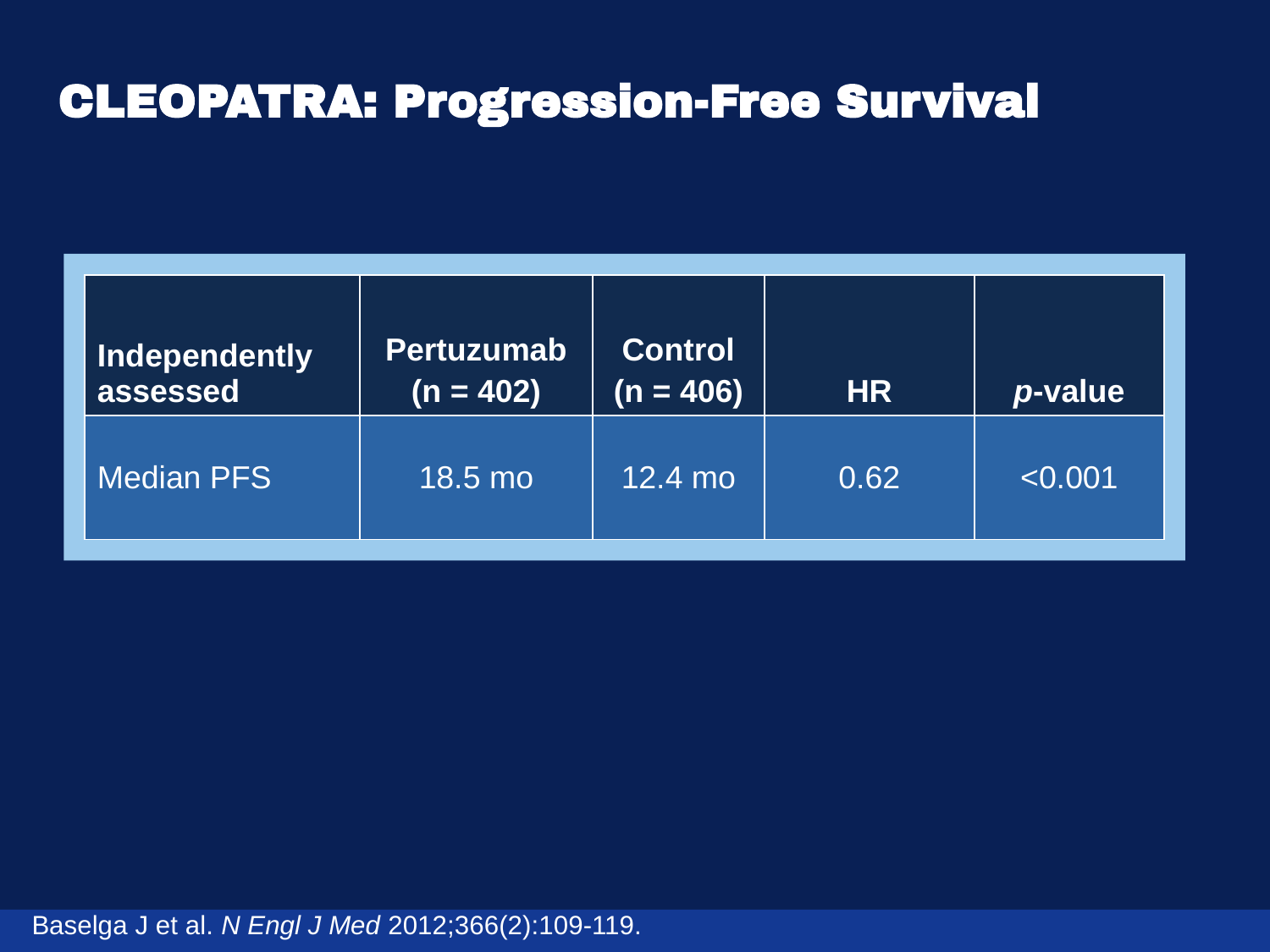

CLEOPATRA: Progression-Free Survival

| Independently assessed | Pertuzumab (n = 402) | Control (n = 406) | HR | p-value |
| --- | --- | --- | --- | --- |
| Median PFS | 18.5 mo | 12.4 mo | 0.62 | <0.001 |
Baselga J et al. N Engl J Med 2012;366(2):109-119.